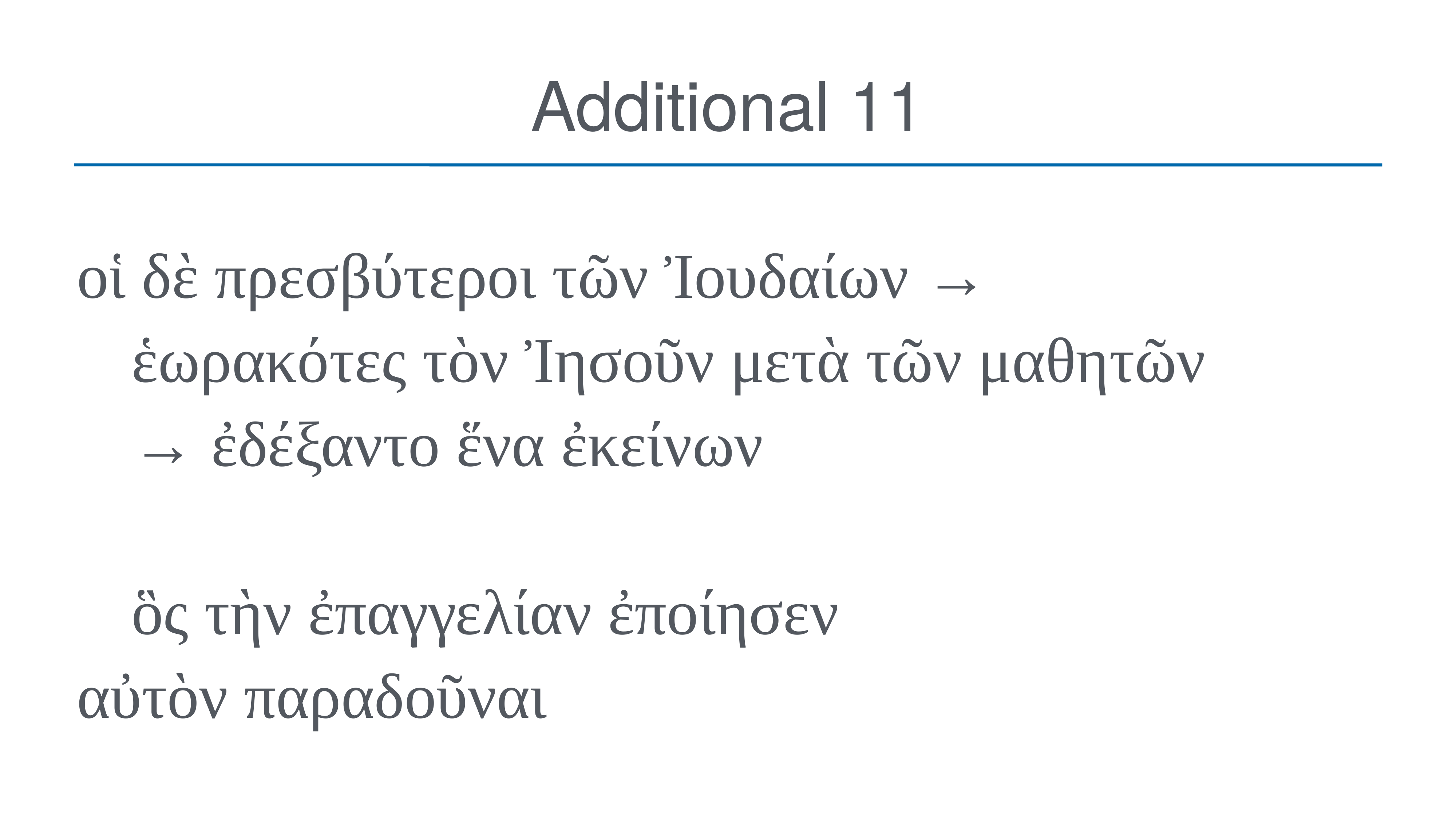

# Additional 11
οἱ δὲ πρεσβύτεροι τῶν Ἰουδαίων →
	ἑωρακότες τὸν Ἰησοῦν μετὰ τῶν μαθητῶν
	→ ἐδέξαντο ἕνα ἐκείνων

	ὃς τὴν ἐπαγγελίαν ἐποίησεν
αὐτὸν παραδοῦναι